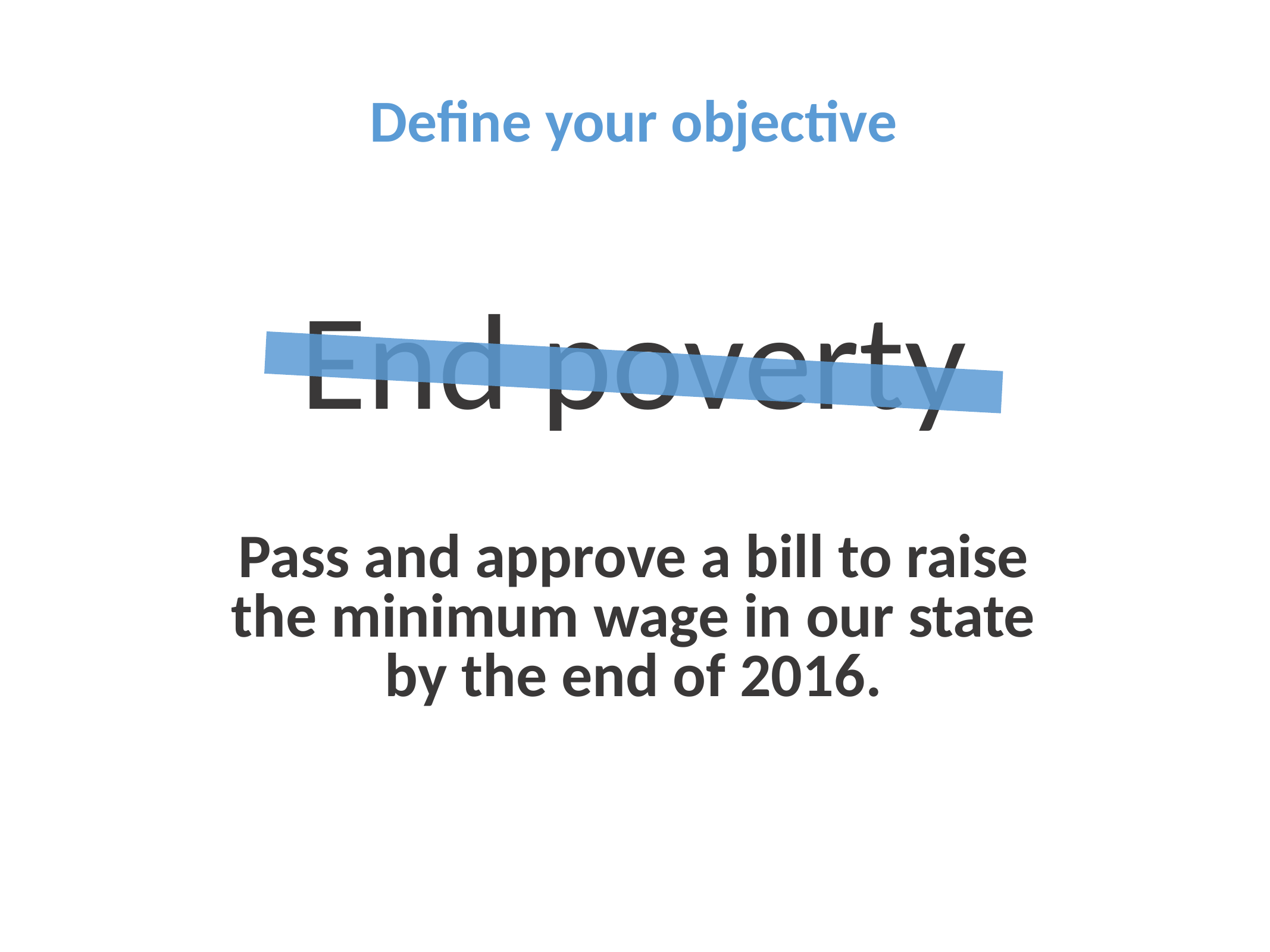

Define your objective
End poverty

Pass and approve a bill to raise the minimum wage in our state by the end of 2016.